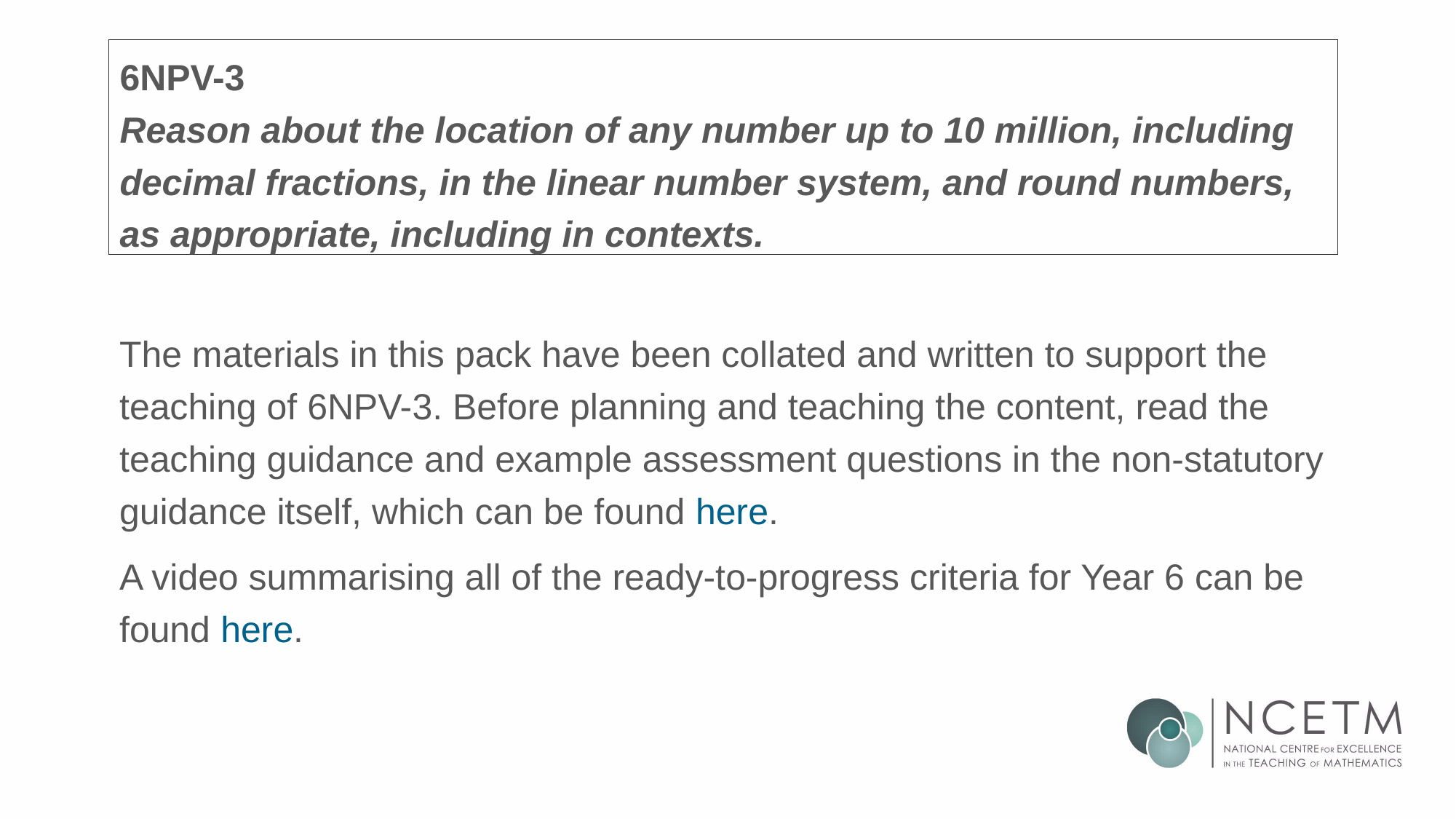

# 6NPV-3 Reason about the location of any number up to 10 million, including decimal fractions, in the linear number system, and round numbers, as appropriate, including in contexts.
The materials in this pack have been collated and written to support the teaching of 6NPV-3. Before planning and teaching the content, read the teaching guidance and example assessment questions in the non-statutory guidance itself, which can be found here.
A video summarising all of the ready-to-progress criteria for Year 6 can be found here.